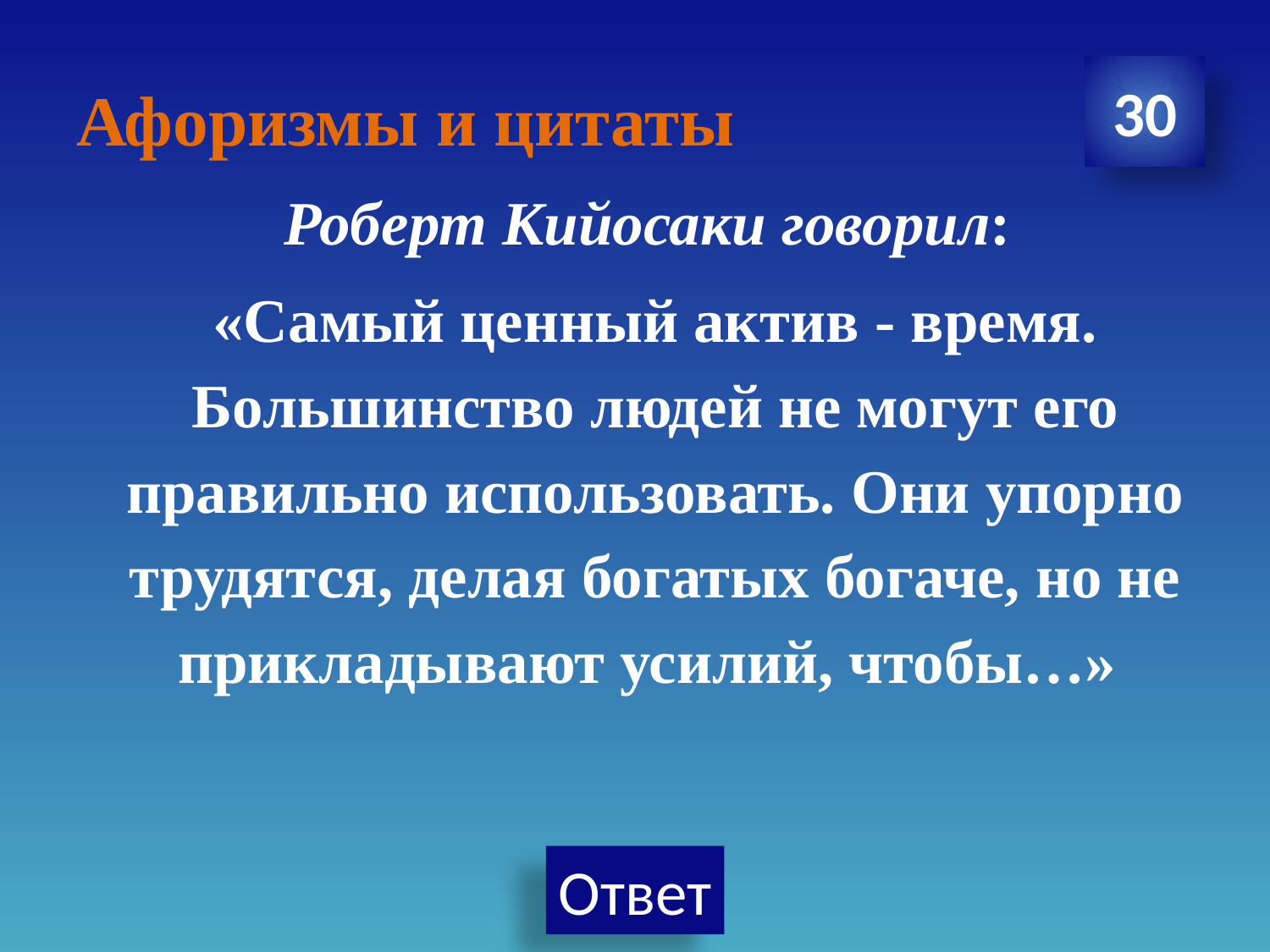

# Афоризмы и цитаты
30
Роберт Кийосаки говорил:
«Самый ценный актив - время. Большинство людей не могут его правильно использовать. Они упорно трудятся, делая богатых богаче, но не прикладывают усилий, чтобы…»